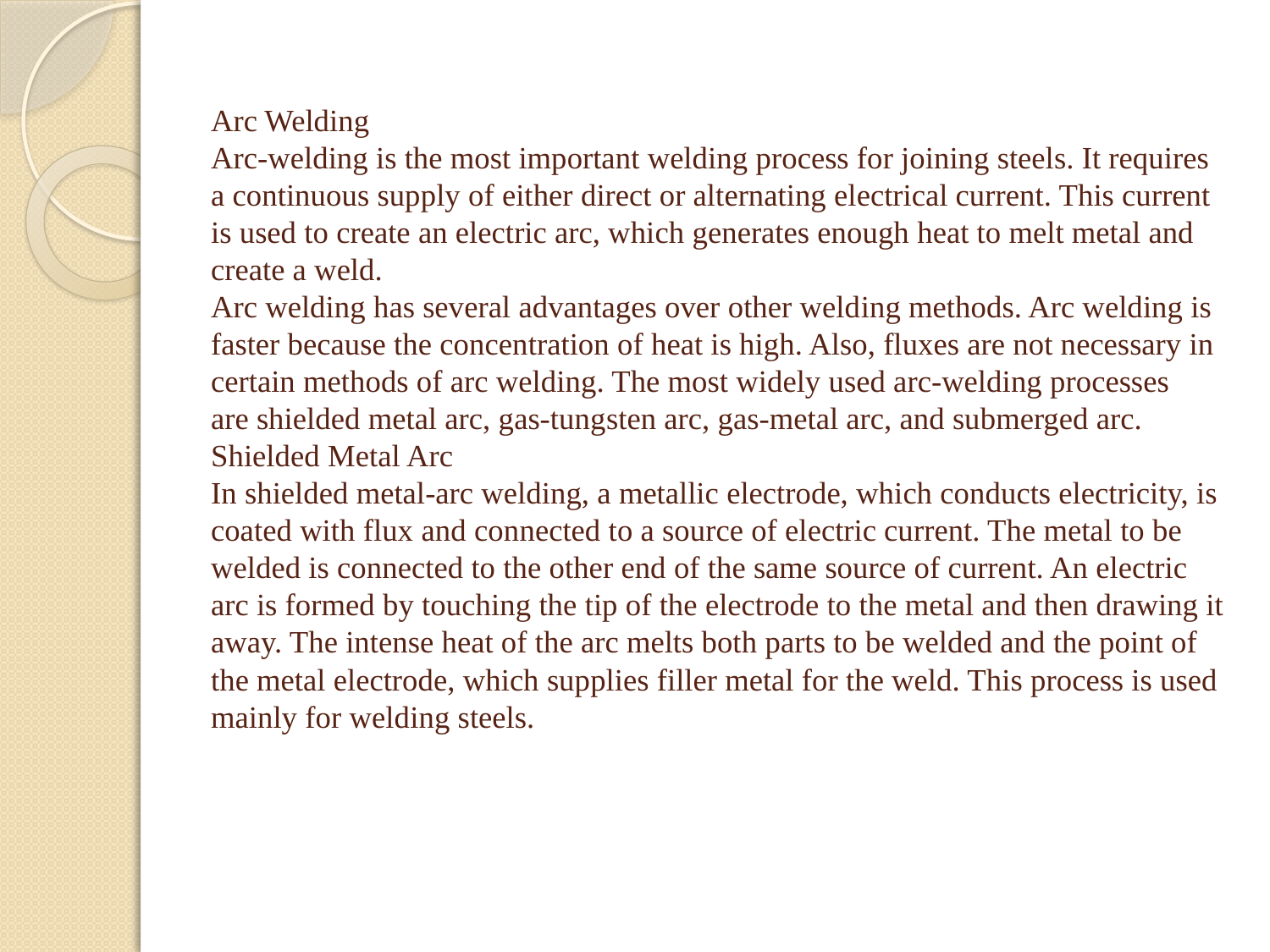

# Arc Welding Arc-welding is the most important welding process for joining steels. It requires a continuous supply of either direct or alternating electrical current. This current is used to create an electric arc, which generates enough heat to melt metal and create a weld. Arc welding has several advantages over other weld­ing methods. Arc welding is faster because the concen­tration of heat is high. Also, fluxes are not necessary in certain methods of arc welding. The most widely used arc-welding processes are shielded metal arc, gas-tung­sten arc, gas-metal arc, and submerged arc. Shielded Metal Arc In shielded metal-arc welding, a metallic electrode, which conducts electricity, is coated with flux and con­nected to a source of electric current. The metal to be welded is connected to the other end of the same source of current. An electric arc is formed by touching the tip of the electrode to the metal and then drawing it away. The intense heat of the arc melts both parts to be welded and the point of the metal electrode, which supplies filler metal for the weld. This process is used mainly for weld­ing steels.